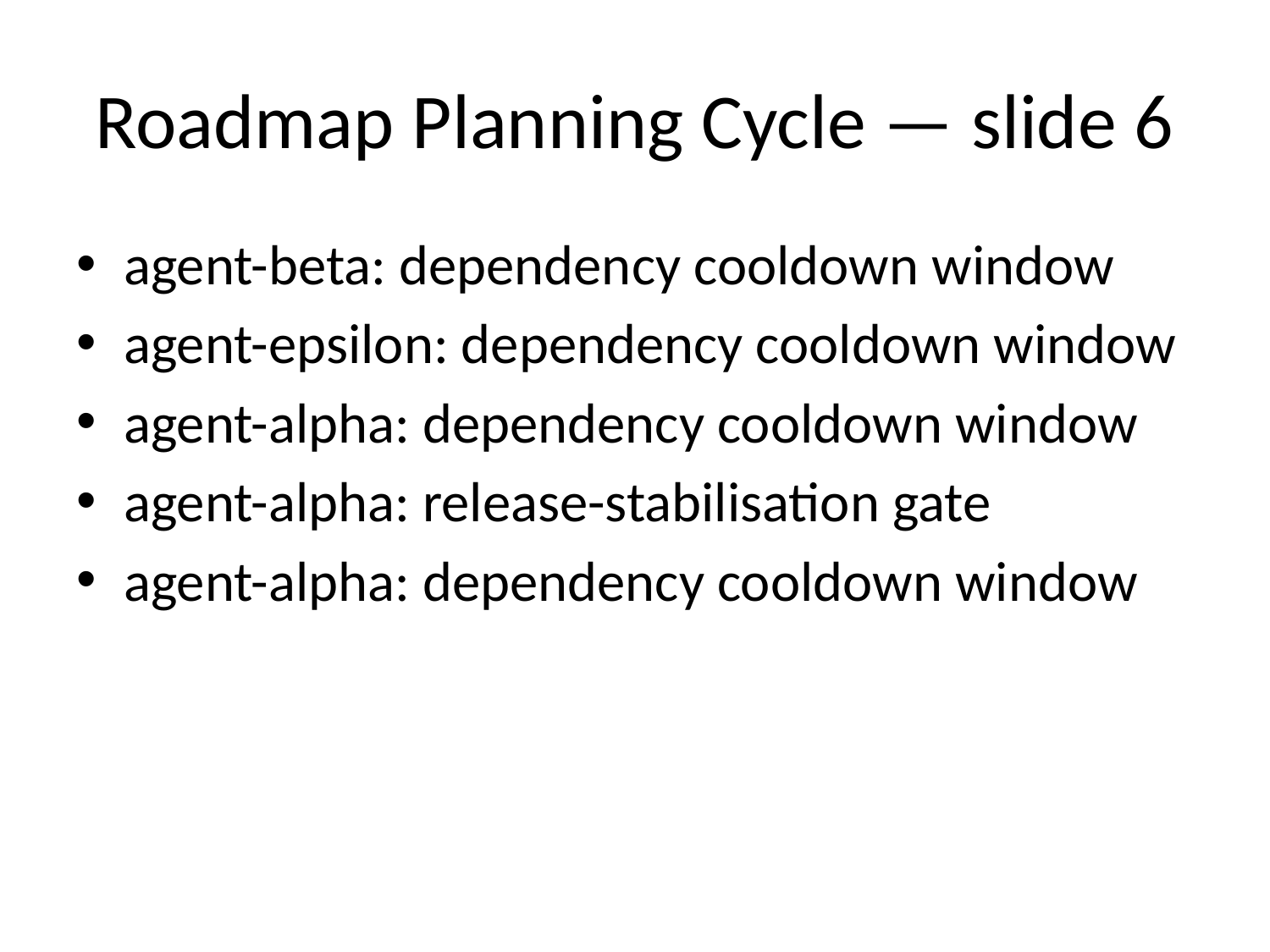

# Roadmap Planning Cycle — slide 6
agent-beta: dependency cooldown window
agent-epsilon: dependency cooldown window
agent-alpha: dependency cooldown window
agent-alpha: release-stabilisation gate
agent-alpha: dependency cooldown window